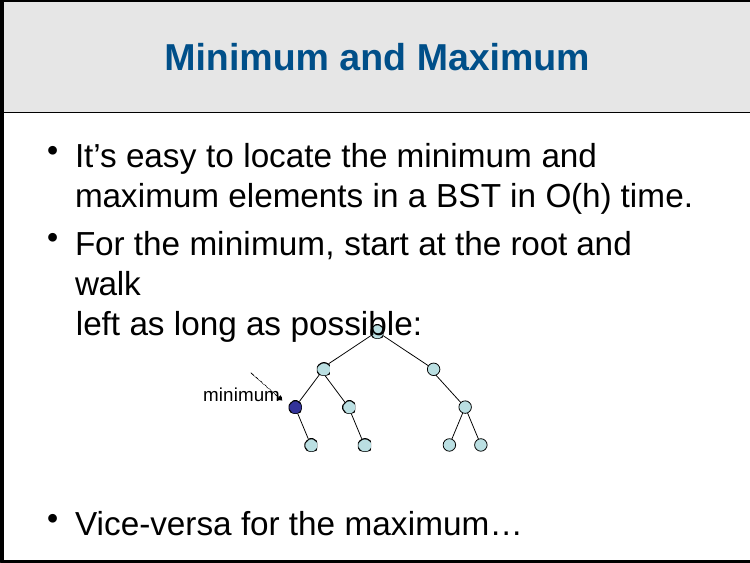

Minimum and Maximum
It’s easy to locate the minimum and  maximum elements in a BST in O(h) time.
For the minimum, start at the root and walk
left as long as possible:

minimum

Vice-versa for the maximum…